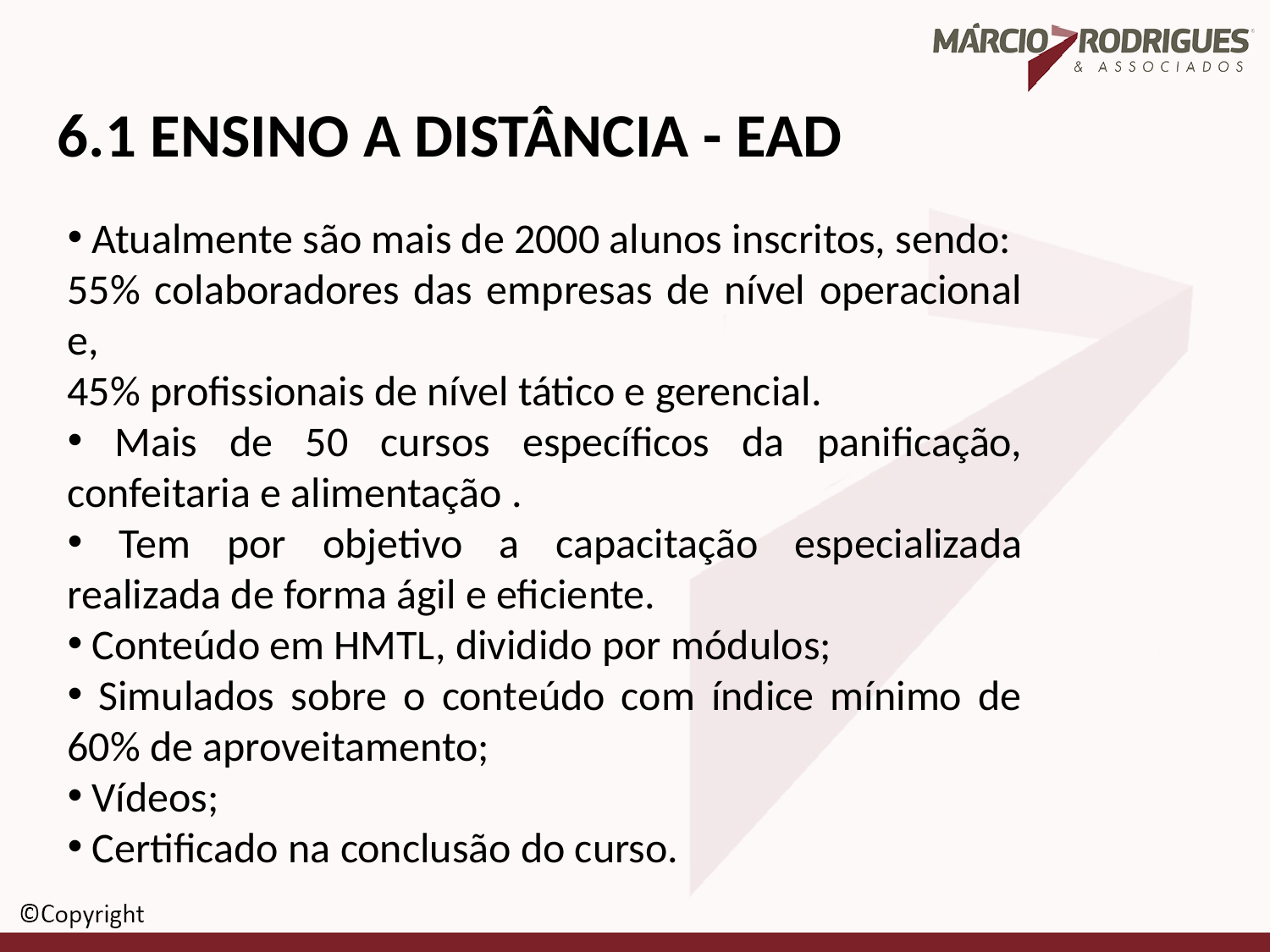

6.1 ENSINO A DISTÂNCIA - EAD
 Atualmente são mais de 2000 alunos inscritos, sendo:
55% colaboradores das empresas de nível operacional e,
45% profissionais de nível tático e gerencial.
 Mais de 50 cursos específicos da panificação, confeitaria e alimentação .
 Tem por objetivo a capacitação especializada realizada de forma ágil e eficiente.
 Conteúdo em HMTL, dividido por módulos;
 Simulados sobre o conteúdo com índice mínimo de 60% de aproveitamento;
 Vídeos;
 Certificado na conclusão do curso.
#